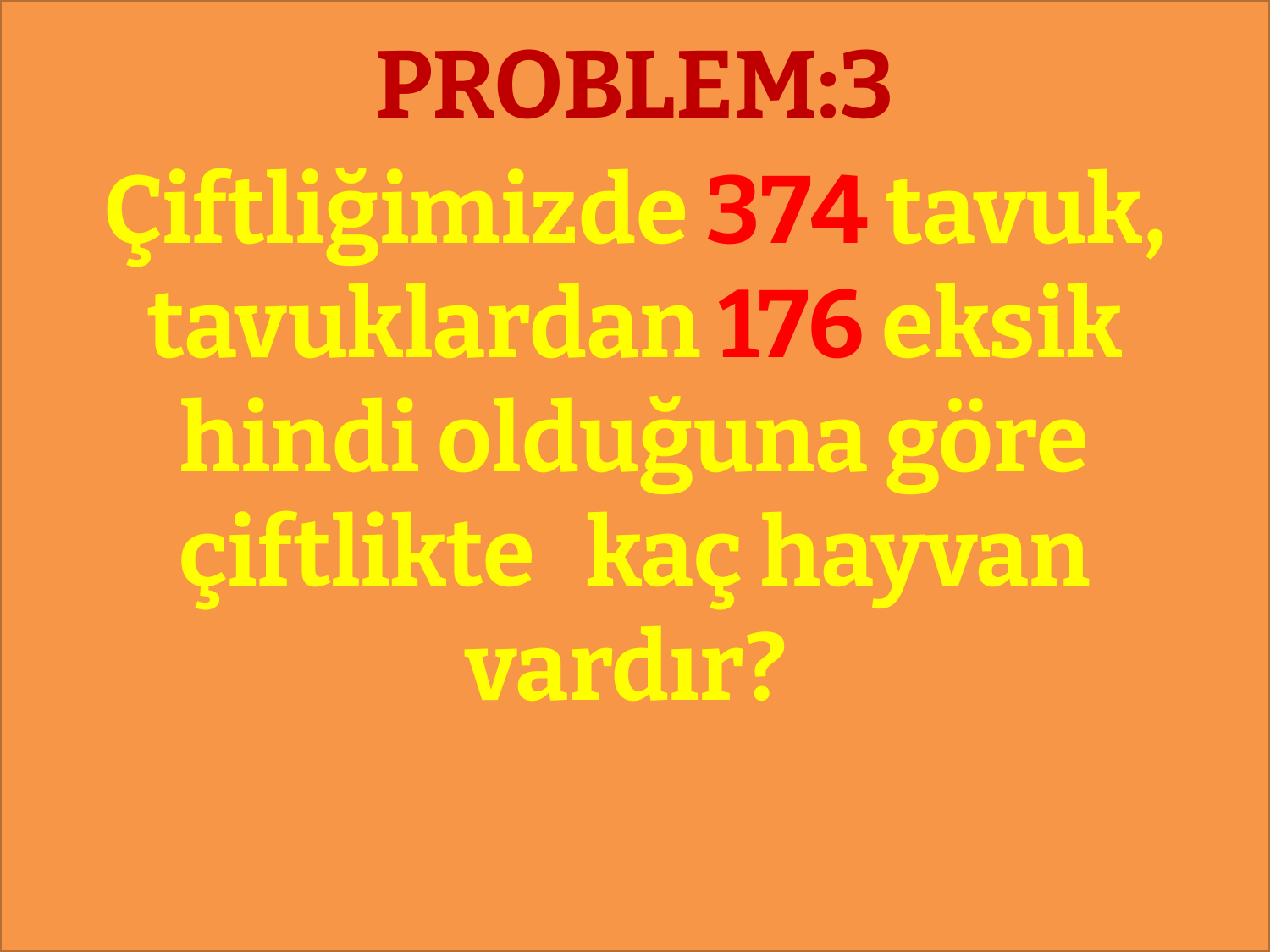

PROBLEM:3
#
Çiftliğimizde 374 tavuk, tavuklardan 176 eksik hindi olduğuna göre çiftlikte   kaç hayvan vardır?